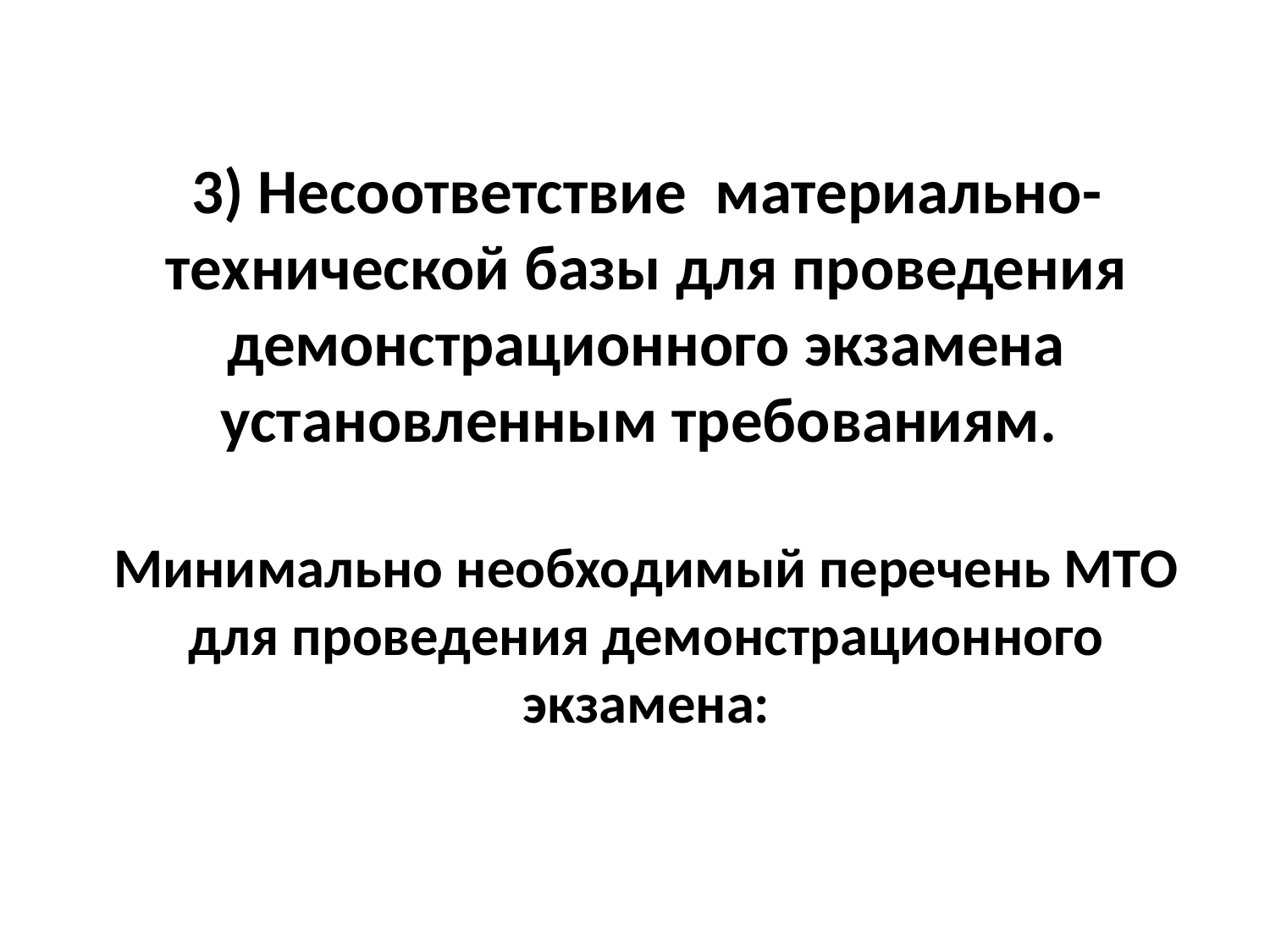

# 3) Несоответствие  материально-технической базы для проведения демонстрационного экзамена установленным требованиям. Минимально необходимый перечень МТО для проведения демонстрационного экзамена: